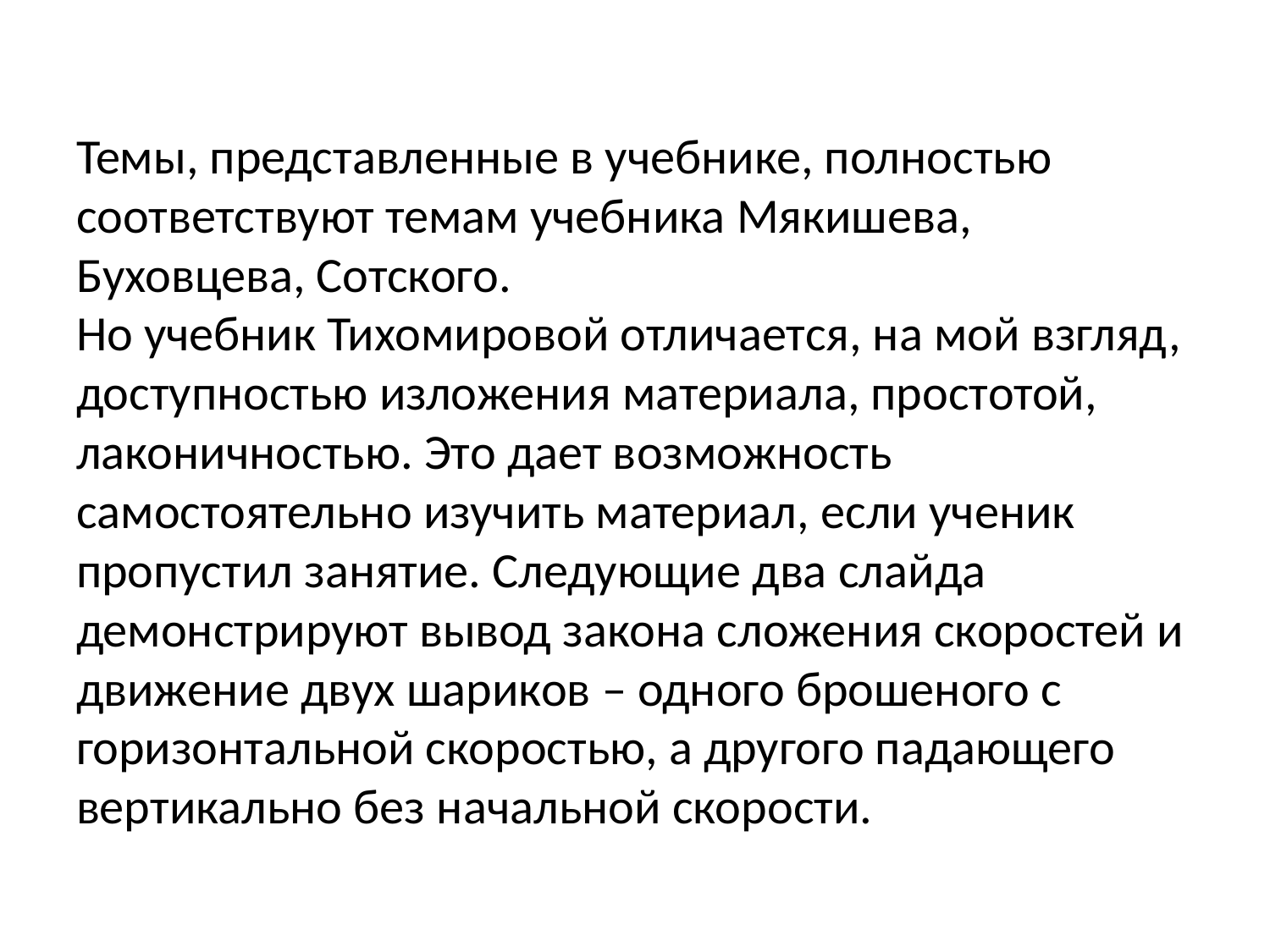

# Темы, представленные в учебнике, полностью соответствуют темам учебника Мякишева, Буховцева, Сотского. Но учебник Тихомировой отличается, на мой взгляд, доступностью изложения материала, простотой, лаконичностью. Это дает возможность самостоятельно изучить материал, если ученик пропустил занятие. Следующие два слайда демонстрируют вывод закона сложения скоростей и движение двух шариков – одного брошеного с горизонтальной скоростью, а другого падающего вертикально без начальной скорости.